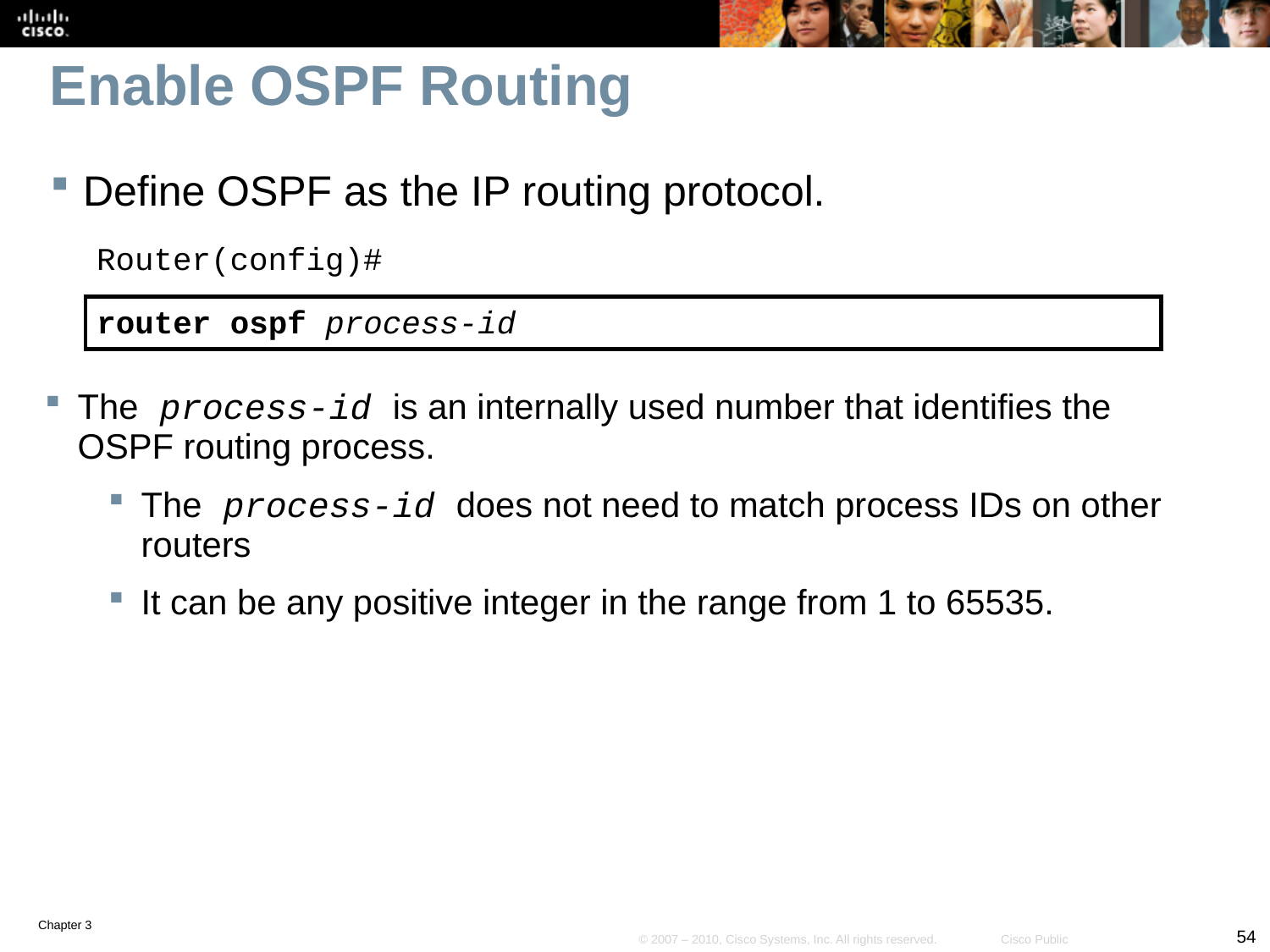

# Enable OSPF Routing
Define OSPF as the IP routing protocol.

Router(config)#
router ospf process-id
The process-id is an internally used number that identifies the OSPF routing process.
The process-id does not need to match process IDs on other routers
It can be any positive integer in the range from 1 to 65535.